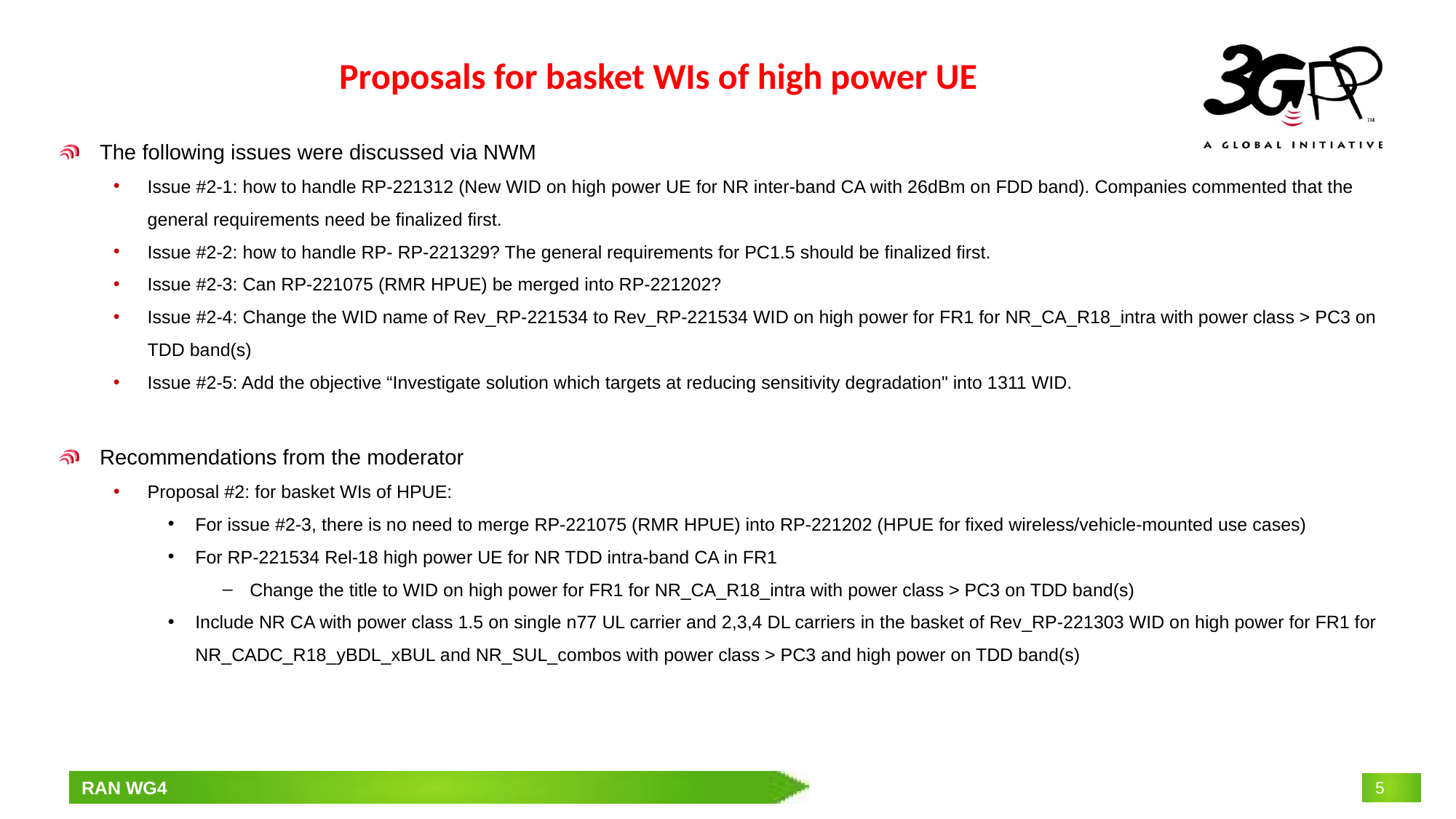

# Proposals for basket WIs of high power UE
The following issues were discussed via NWM
Issue #2-1: how to handle RP-221312 (New WID on high power UE for NR inter-band CA with 26dBm on FDD band). Companies commented that the general requirements need be finalized first.
Issue #2-2: how to handle RP- RP-221329? The general requirements for PC1.5 should be finalized first.
Issue #2-3: Can RP-221075 (RMR HPUE) be merged into RP-221202?
Issue #2-4: Change the WID name of Rev_RP-221534 to Rev_RP-221534 WID on high power for FR1 for NR_CA_R18_intra with power class > PC3 on TDD band(s)
Issue #2-5: Add the objective “Investigate solution which targets at reducing sensitivity degradation" into 1311 WID.

Recommendations from the moderator
Proposal #2: for basket WIs of HPUE:
For issue #2-3, there is no need to merge RP-221075 (RMR HPUE) into RP-221202 (HPUE for fixed wireless/vehicle-mounted use cases)
For RP-221534 Rel-18 high power UE for NR TDD intra-band CA in FR1
Change the title to WID on high power for FR1 for NR_CA_R18_intra with power class > PC3 on TDD band(s)
Include NR CA with power class 1.5 on single n77 UL carrier and 2,3,4 DL carriers in the basket of Rev_RP-221303 WID on high power for FR1 for NR_CADC_R18_yBDL_xBUL and NR_SUL_combos with power class > PC3 and high power on TDD band(s)